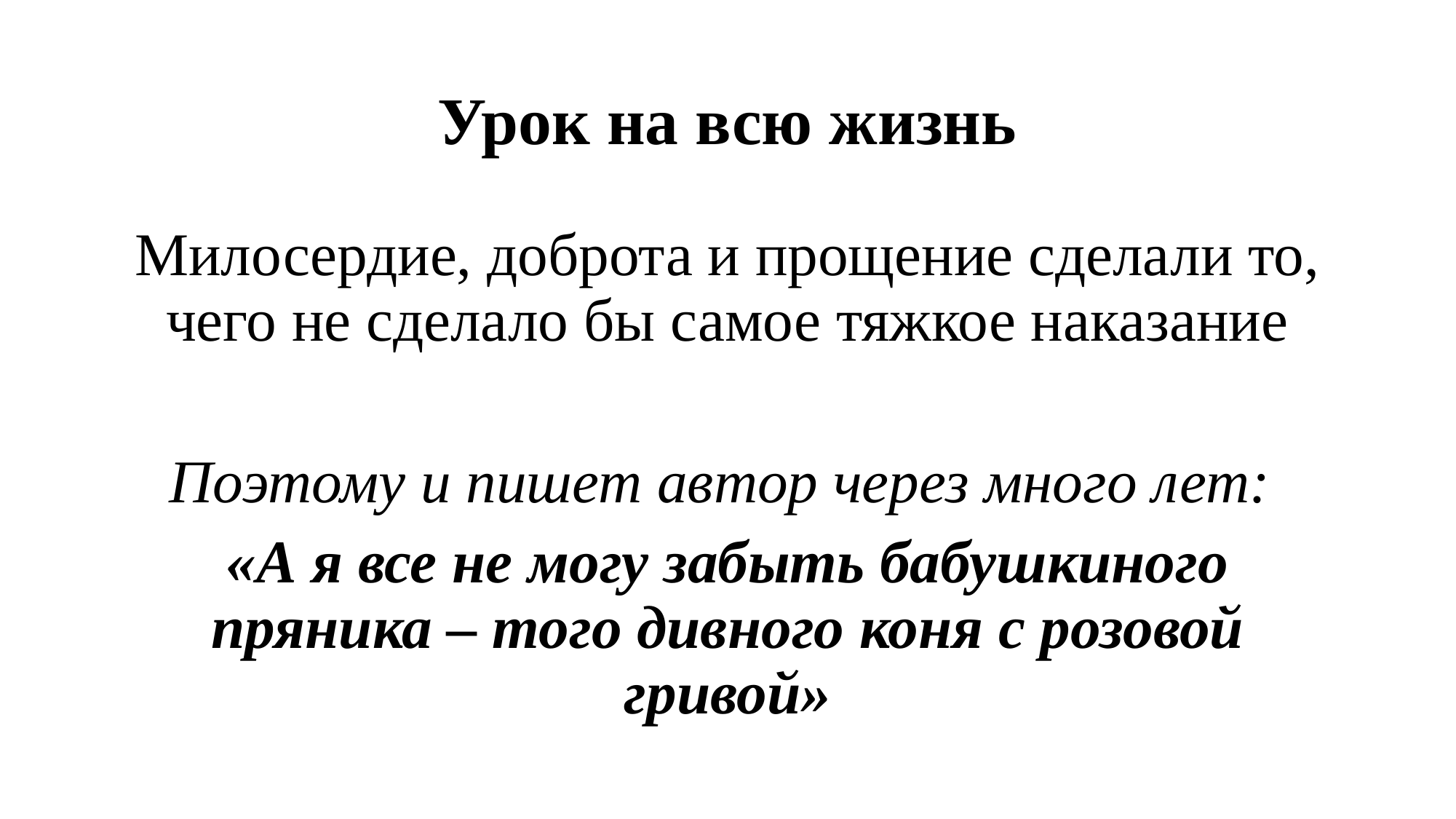

# Урок на всю жизнь
Милосердие, доброта и прощение сделали то, чего не сделало бы самое тяжкое наказание

Поэтому и пишет автор через много лет:
«А я все не могу забыть бабушкиного пряника – того дивного коня с розовой гривой»